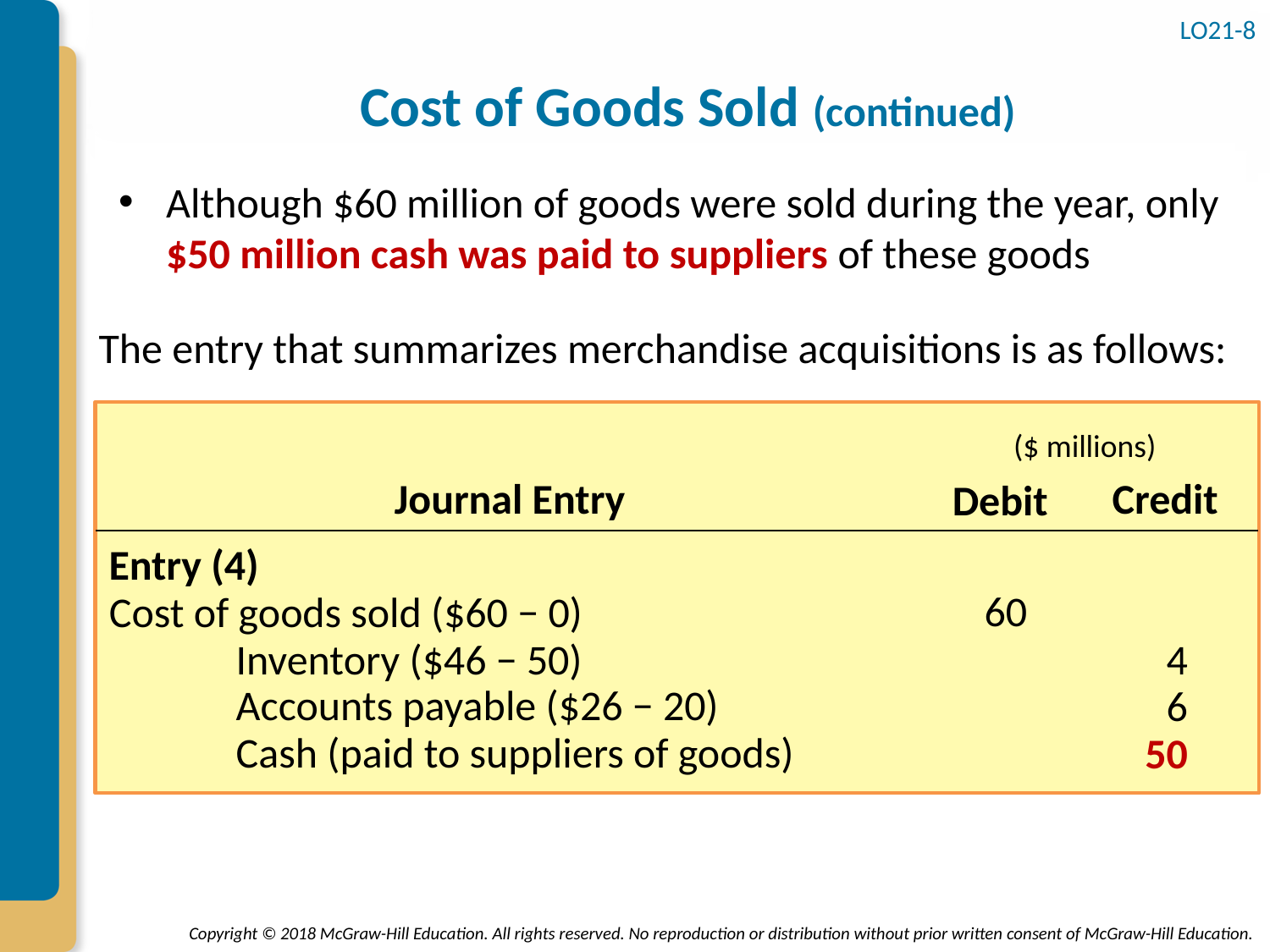

# Cost of Goods Sold (continued)
LO21-8
Although $60 million of goods were sold during the year, only $50 million cash was paid to suppliers of these goods
The entry that summarizes merchandise acquisitions is as follows:

($ millions)
Journal Entry
Credit
Debit
Entry (4)
60
Cost of goods sold ($60 − 0)
	Inventory ($46 − 50)
4
	Accounts payable ($26 − 20)
6
	Cash (paid to suppliers of goods)
50